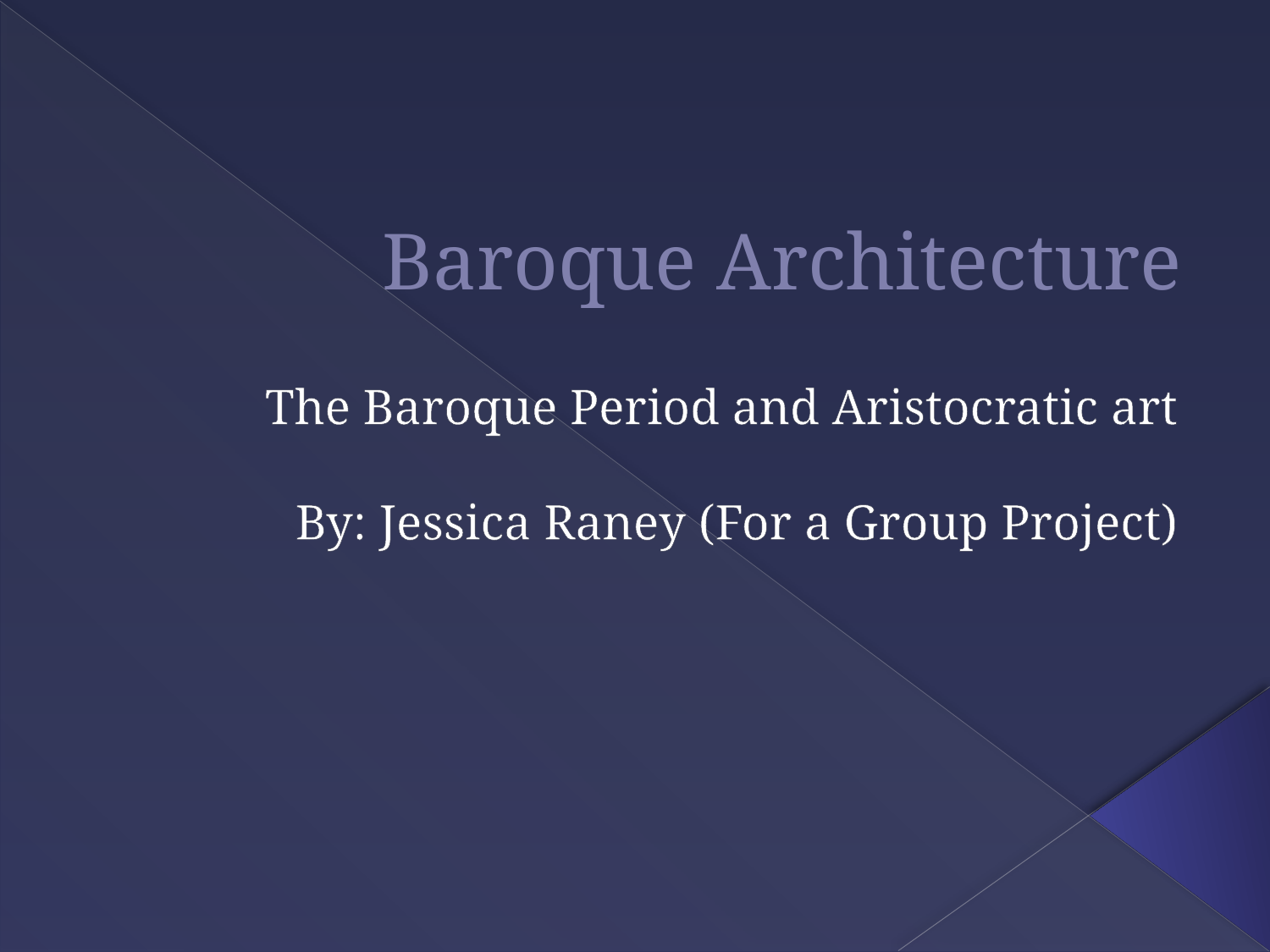

# Baroque Architecture

The Baroque Period and Aristocratic art

By: Jessica Raney (For a Group Project)